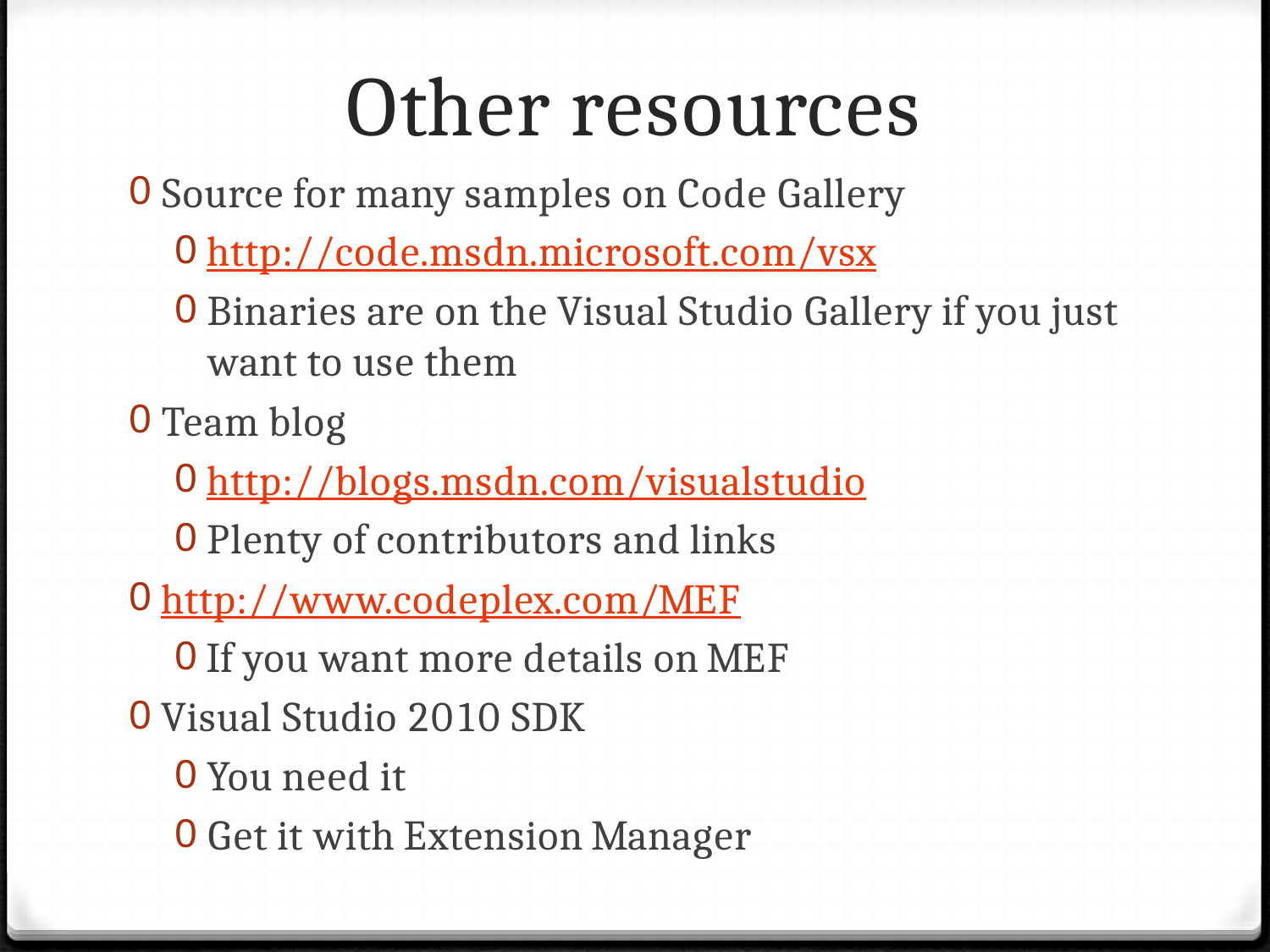

# Other resources
Source for many samples on Code Gallery
http://code.msdn.microsoft.com/vsx
Binaries are on the Visual Studio Gallery if you just want to use them
Team blog
http://blogs.msdn.com/visualstudio
Plenty of contributors and links
http://www.codeplex.com/MEF
If you want more details on MEF
Visual Studio 2010 SDK
You need it
Get it with Extension Manager